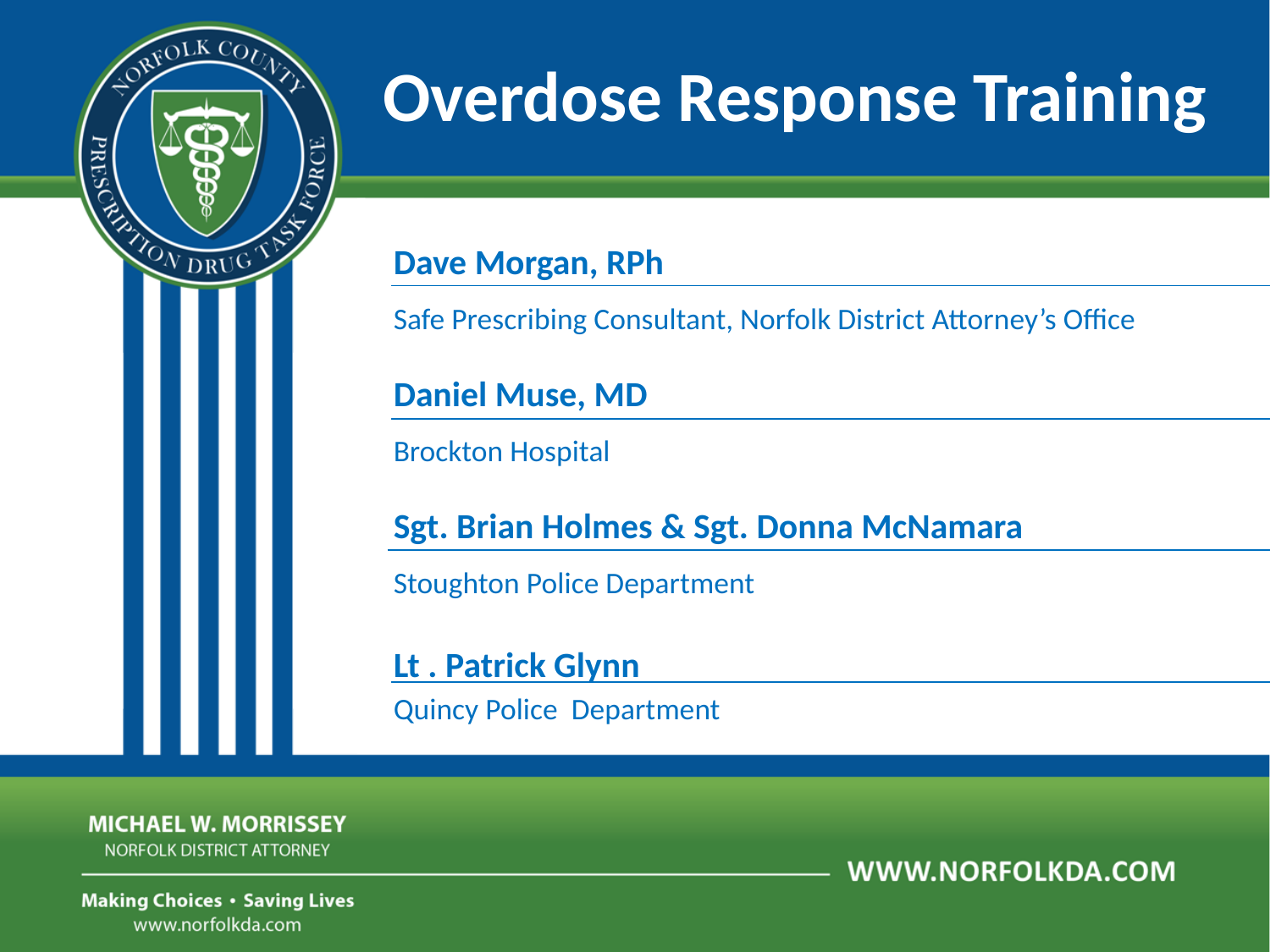

Overdose Response Training
Dave Morgan, RPh
Safe Prescribing Consultant, Norfolk District Attorney’s Office

Daniel Muse, MD
Brockton Hospital

Sgt. Brian Holmes & Sgt. Donna McNamara
Stoughton Police Department
Lt . Patrick Glynn
Quincy Police  Department